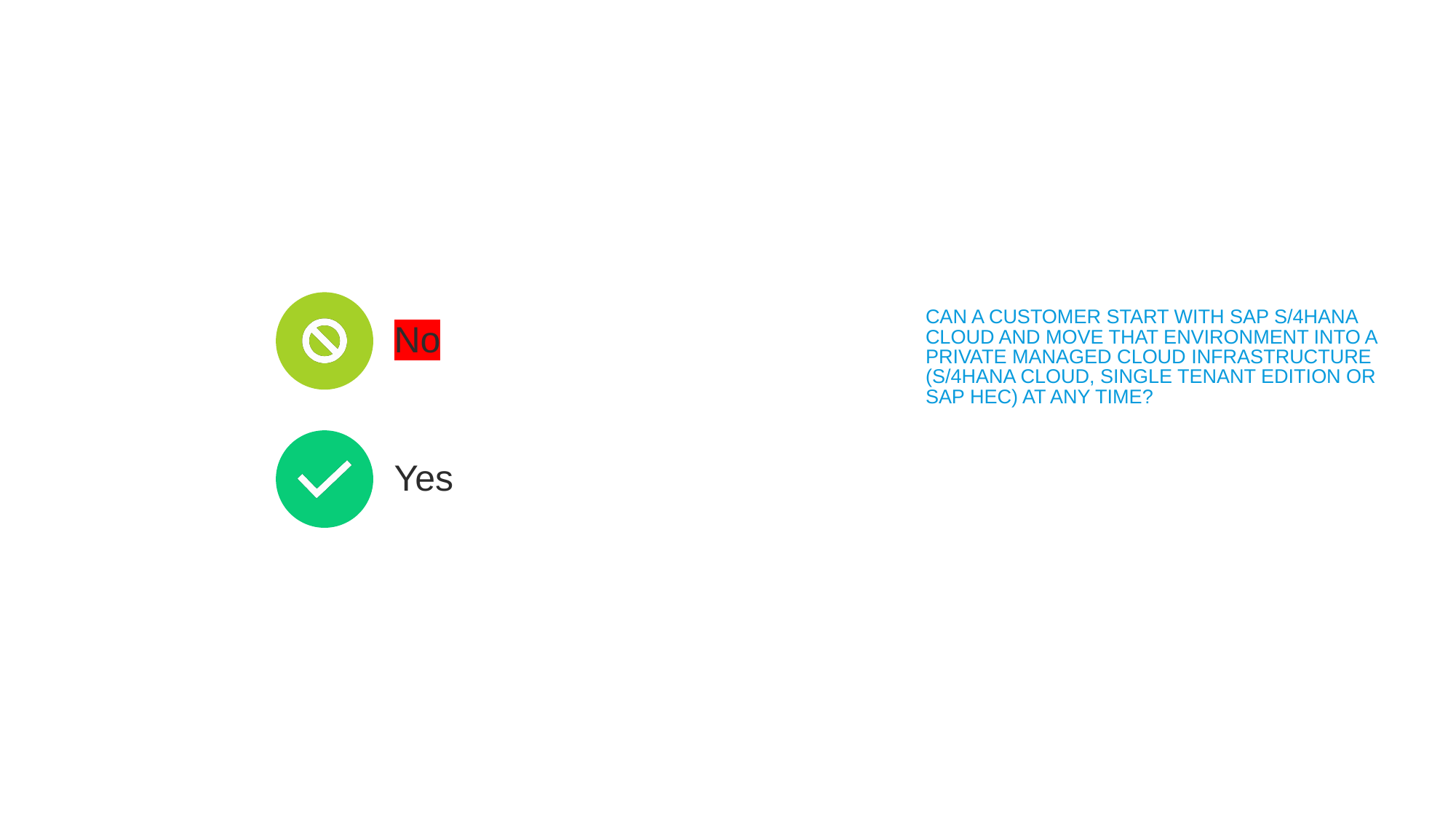

No
Yes
# Can a customer start with SAP S/4HANA Cloud and move that environment into a Private Managed Cloud infrastructure (S/4HANA Cloud, Single Tenant Edition or SAP HEC) at any time?